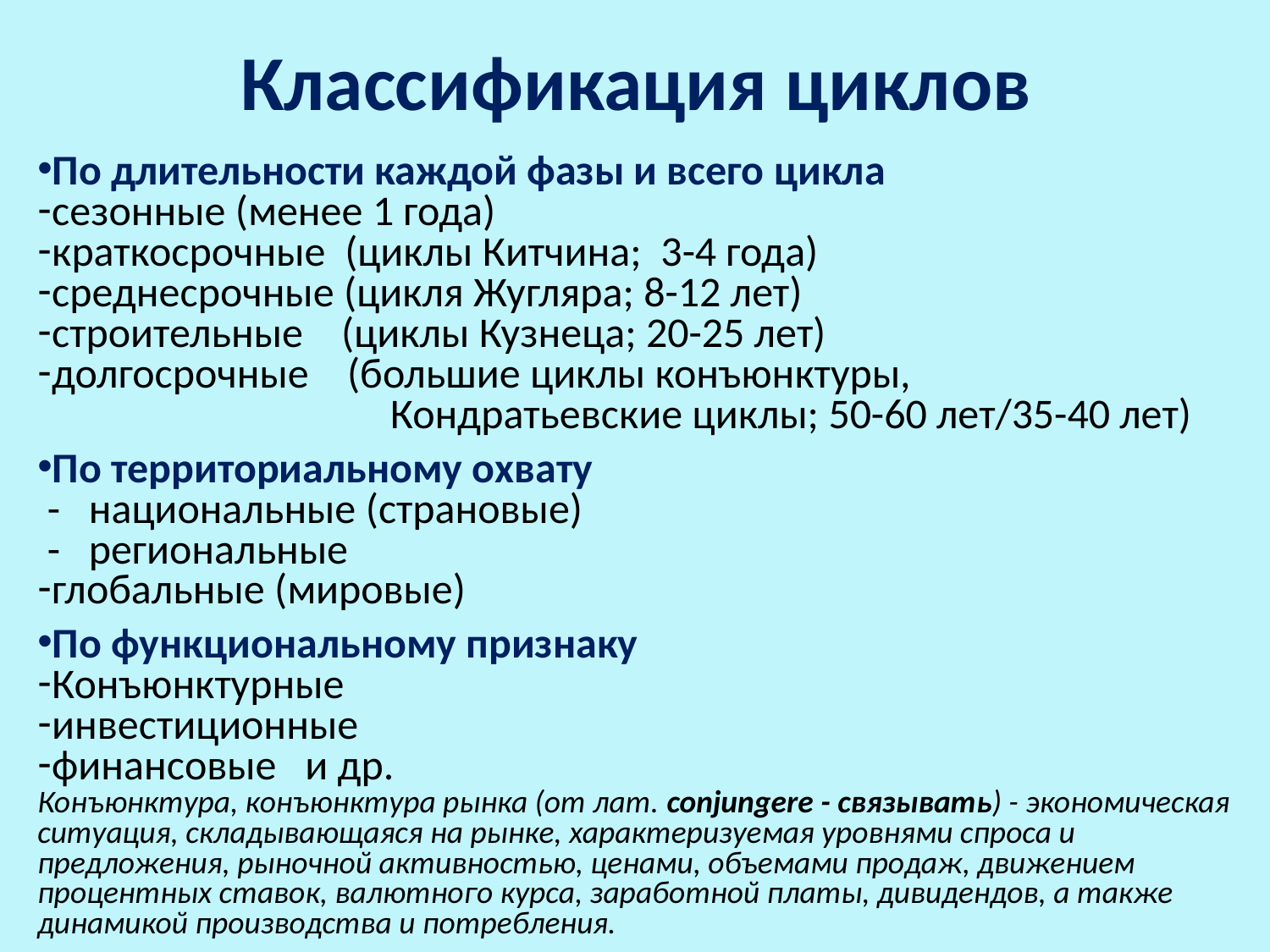

# Классификация циклов
По длительности каждой фазы и всего цикла
сезонные (менее 1 года)
краткосрочные  (циклы Китчина;  3-4 года)
среднесрочные (цикля Жугляра; 8-12 лет)
строительные    (циклы Кузнеца; 20-25 лет)
долгосрочные    (большие циклы конъюнктуры,
                                     Кондратьевские циклы; 50-60 лет/35-40 лет)

По территориальному охвату
 -   национальные (страновые)
 -   региональные
глобальные (мировые)

По функциональному признаку
Конъюнктурные
инвестиционные
финансовые   и др.
Конъюнктура, конъюнктура рынка (от лат. conjungere - связывать) - экономическая ситуация, складывающаяся на рынке, характеризуемая уровнями спроса и предложения, рыночной активностью, ценами, объемами продаж, движением процентных ставок, валютного курса, заработной платы, дивидендов, а также динамикой производства и потребления.